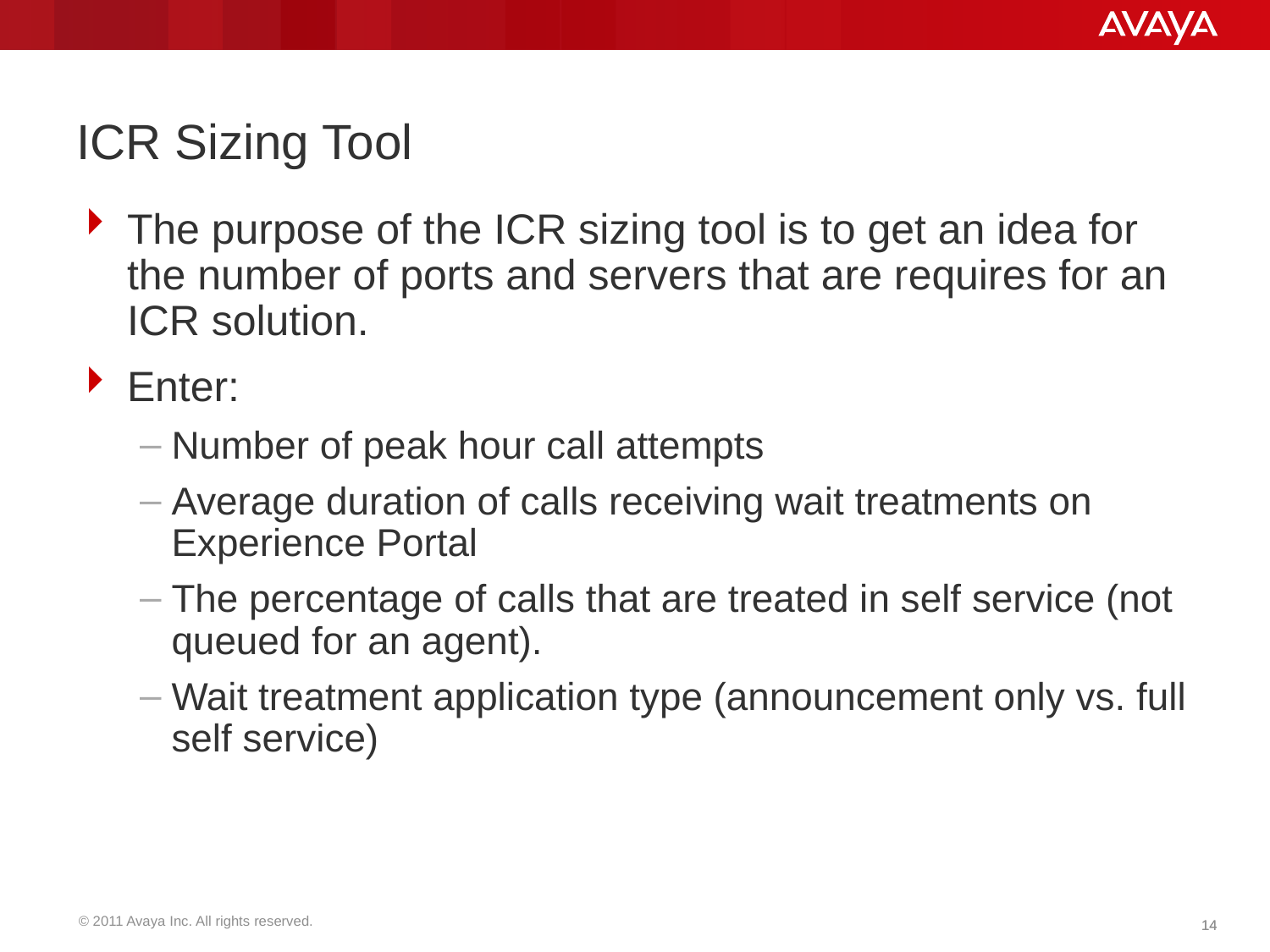

# ICR Sizing Tool
The purpose of the ICR sizing tool is to get an idea for the number of ports and servers that are requires for an ICR solution.
Enter:
Number of peak hour call attempts
Average duration of calls receiving wait treatments on Experience Portal
The percentage of calls that are treated in self service (not queued for an agent).
Wait treatment application type (announcement only vs. full self service)